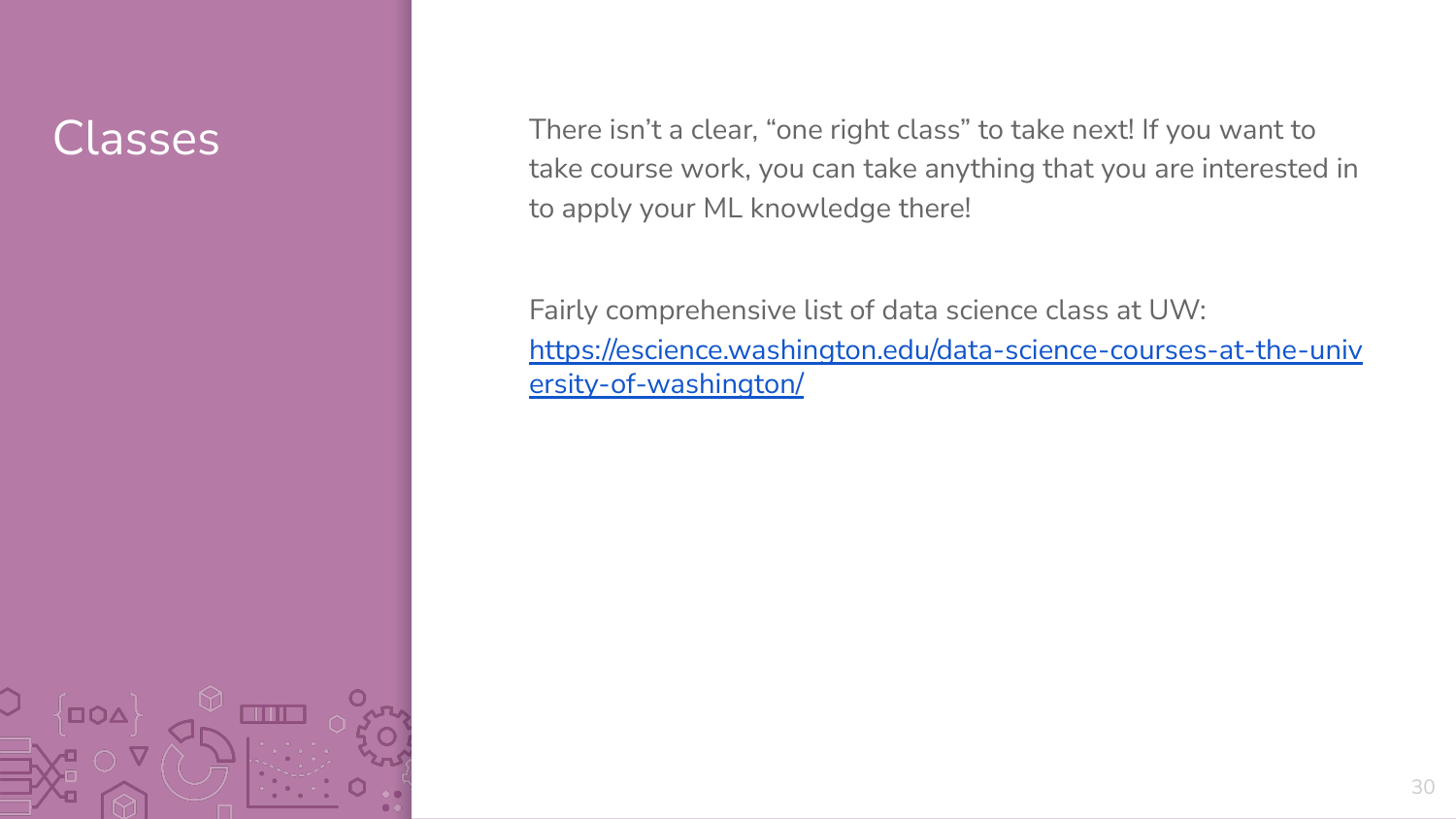

# Classes
There isn’t a clear, “one right class” to take next! If you want to take course work, you can take anything that you are interested in to apply your ML knowledge there!

Fairly comprehensive list of data science class at UW: https://escience.washington.edu/data-science-courses-at-the-university-of-washington/
30